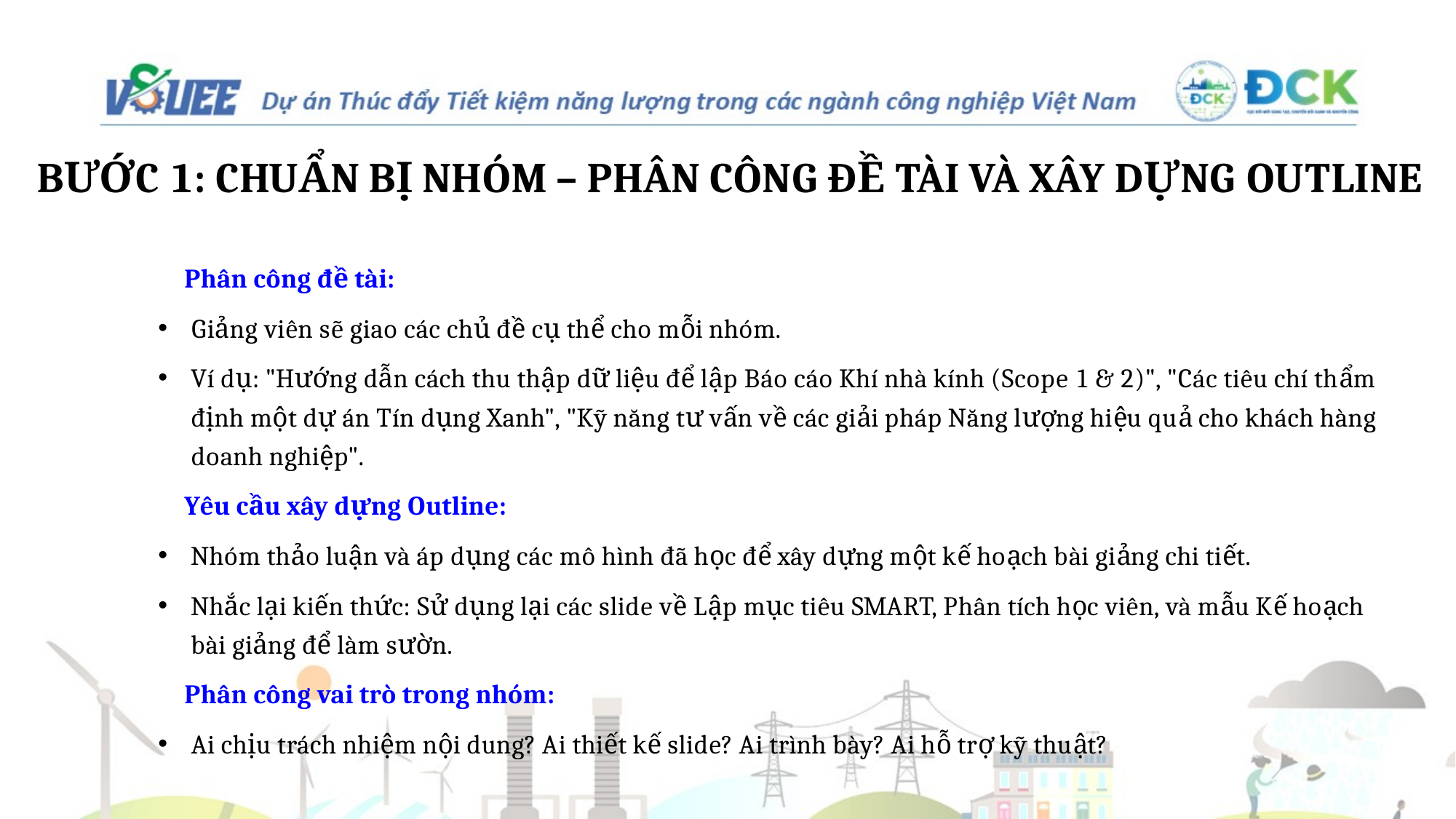

# BƯỚC 1: CHUẨN BỊ NHÓM – PHÂN CÔNG ĐỀ TÀI VÀ XÂY DỰNG OUTLINE
Phân công đề tài:
Giảng viên sẽ giao các chủ đề cụ thể cho mỗi nhóm.
Ví dụ: "Hướng dẫn cách thu thập dữ liệu để lập Báo cáo Khí nhà kính (Scope 1 & 2)", "Các tiêu chí thẩm định một dự án Tín dụng Xanh", "Kỹ năng tư vấn về các giải pháp Năng lượng hiệu quả cho khách hàng doanh nghiệp".
Yêu cầu xây dựng Outline:
Nhóm thảo luận và áp dụng các mô hình đã học để xây dựng một kế hoạch bài giảng chi tiết.
Nhắc lại kiến thức: Sử dụng lại các slide về Lập mục tiêu SMART, Phân tích học viên, và mẫu Kế hoạch bài giảng để làm sườn.
Phân công vai trò trong nhóm:
Ai chịu trách nhiệm nội dung? Ai thiết kế slide? Ai trình bày? Ai hỗ trợ kỹ thuật?